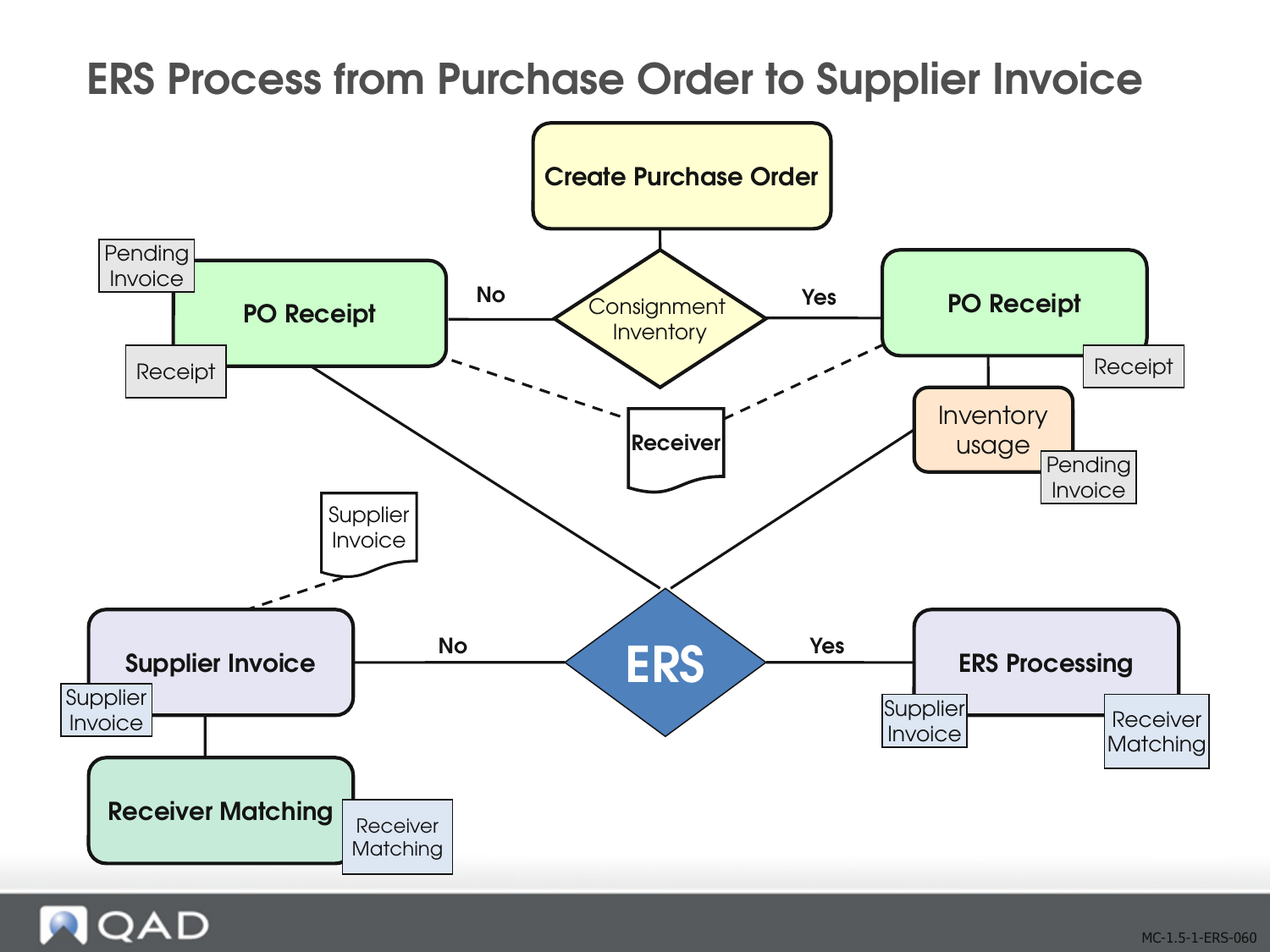

# ERS Process from Purchase Order to Supplier Invoice
Create Purchase Order

Pending
Invoice
Consignment
Inventory
PO Receipt
PO Receipt
No
Yes

Receipt

Receipt

Inventory
usage
Receiver

Pending
Invoice
Supplier
Invoice

ERS
Supplier Invoice
ERS Processing
No
Yes

Supplier
Invoice
Supplier
Invoice
Receiver
Matching

Receiver Matching
Receiver
Matching
MC-1.5-1-ERS-060